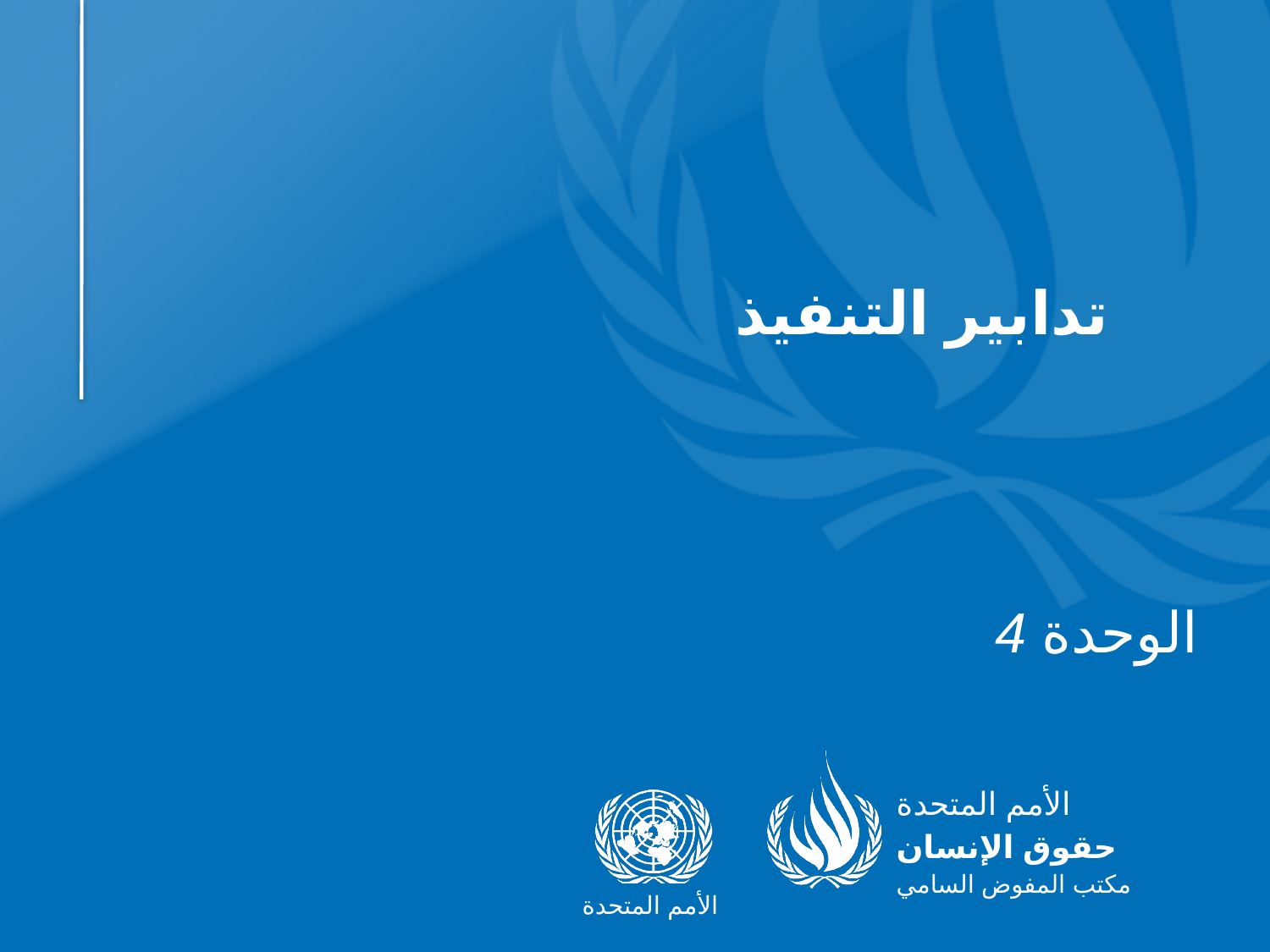

# تدابير التنفيذ
الوحدة 4
الأمم المتحدة
حقوق الإنسان
مكتب المفوض السامي
الأمم المتحدة